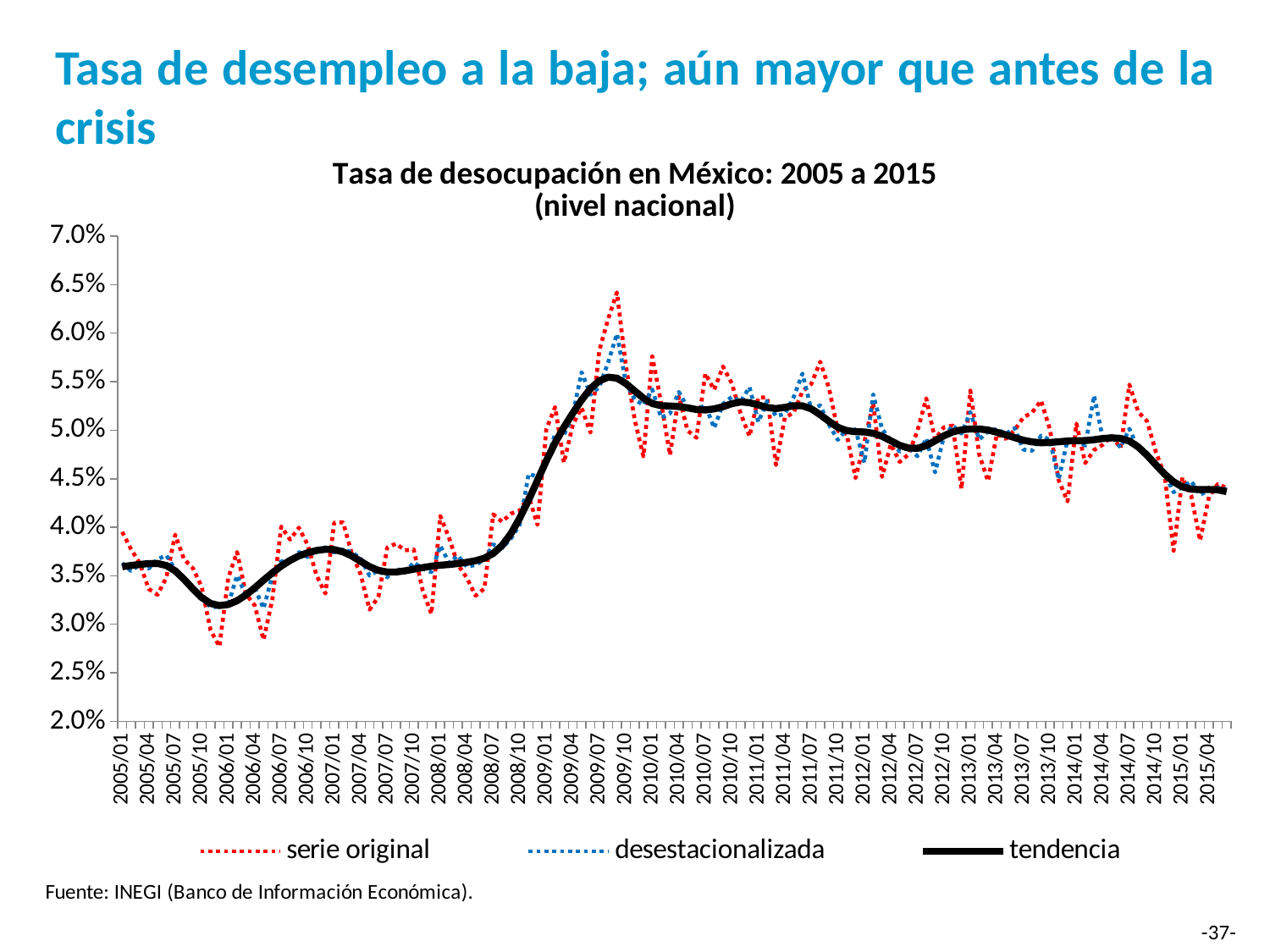

# Tasa de desempleo a la baja; aún mayor que antes de la crisis

### Chart

| Category | serie original | desestacionalizada | tendencia |
|---|---|---|---|
| 2005/01 | 0.0395199787 | 0.03629677139974 | 0.03593482950538 |
| 2005/02 | 0.0377330244 | 0.03549286654349 | 0.03606317377868 |
| 2005/03 | 0.0362707537 | 0.036147445228309996 | 0.036165190685059995 |
| 2005/04 | 0.0336341228 | 0.03573798904389 | 0.03625654885711 |
| 2005/05 | 0.0330369265 | 0.03670185035344 | 0.03626788840332 |
| 2005/06 | 0.034821565 | 0.037102086176159996 | 0.036058731596250004 |
| 2005/07 | 0.039233627 | 0.03561460342081 | 0.03550595936049 |
| 2005/08 | 0.0367007975 | 0.03450240762916 | 0.0346379583673 |
| 2005/09 | 0.03578426 | 0.033443626777060004 | 0.033645423300730004 |
| 2005/10 | 0.0338599539 | 0.03276346761076 | 0.03275872023962 |
| 2005/11 | 0.0293981529 | 0.03178532804809 | 0.03215088360857 |
| 2005/12 | 0.0277001059 | 0.03179664780599 | 0.031927204077270004 |
| 2006/01 | 0.034778687499999995 | 0.03202132261057 | 0.03203928632873 |
| 2006/02 | 0.0374522836 | 0.03504086699329 | 0.032427249870170004 |
| 2006/03 | 0.0331182028 | 0.03299670892209 | 0.033020635167669996 |
| 2006/04 | 0.0319501793 | 0.03374456088863 | 0.03375462792876 |
| 2006/05 | 0.028392612100000002 | 0.031626283268840004 | 0.03454214446885 |
| 2006/06 | 0.0325883338 | 0.03500465979759 | 0.03530251063296 |
| 2006/07 | 0.040074184500000005 | 0.03649240864779 | 0.036000653992720004 |
| 2006/08 | 0.038720604299999996 | 0.036362830394530005 | 0.036589289846390004 |
| 2006/09 | 0.0399579567 | 0.037446840021510004 | 0.03704417085586 |
| 2006/10 | 0.0381798355 | 0.03692208190087 | 0.03737199196177 |
| 2006/11 | 0.0350289521 | 0.03763371736242 | 0.03760666156676 |
| 2006/12 | 0.0331665699 | 0.03794240374066 | 0.03772387715771 |
| 2007/01 | 0.0404674987 | 0.03739886549333 | 0.03769172657119 |
| 2007/02 | 0.04051670760000001 | 0.03768650284726 | 0.03746092064824 |
| 2007/03 | 0.0372676021 | 0.03743911715183 | 0.03703421876126 |
| 2007/04 | 0.0351300819 | 0.0367618081073 | 0.03648348113892 |
| 2007/05 | 0.0315085674 | 0.03501090756531 | 0.03593922669965 |
| 2007/06 | 0.0328199333 | 0.03556555603836 | 0.03555904405108 |
| 2007/07 | 0.0379006856 | 0.03483408205075 | 0.03538238783737 |
| 2007/08 | 0.038310352 | 0.03575460477589 | 0.03538917911319 |
| 2007/09 | 0.037616954699999997 | 0.03532594194246 | 0.035507058759589996 |
| 2007/10 | 0.0377112469 | 0.036374550315869995 | 0.03567317725916 |
| 2007/11 | 0.033540253299999996 | 0.0357382610014 | 0.03584136239848 |
| 2007/12 | 0.031061368699999998 | 0.03537568947842 | 0.03598607265251 |
| 2008/01 | 0.0411706185 | 0.03810472397982 | 0.036086094497440005 |
| 2008/02 | 0.038885932799999995 | 0.03633193159887 | 0.03616072593859 |
| 2008/03 | 0.0361456657 | 0.03707364055982 | 0.03625523693071 |
| 2008/04 | 0.0347955511 | 0.035925532170720004 | 0.03637955259502 |
| 2008/05 | 0.0329491468 | 0.03612009813388 | 0.03654845909544 |
| 2008/06 | 0.0336795461 | 0.03666260154165 | 0.03680774847605 |
| 2008/07 | 0.0413338526 | 0.03821985539056 | 0.03730255534137 |
| 2008/08 | 0.0405671164 | 0.03783729545195 | 0.0381253930781 |
| 2008/09 | 0.041408972100000004 | 0.03883035732227 | 0.039348625287860005 |
| 2008/10 | 0.0417178615 | 0.04028251885859 | 0.040947651242739996 |
| 2008/11 | 0.0432293494 | 0.045499029880309995 | 0.04280104749523 |
| 2008/12 | 0.0402480419 | 0.04521742039987 | 0.04482040766838 |
| 2009/01 | 0.0500904125 | 0.04670256662926 | 0.046854356475510006 |
| 2009/02 | 0.052381731599999995 | 0.04962455793876 | 0.04870349739995 |
| 2009/03 | 0.0466487867 | 0.0495025302011 | 0.05031260565754 |
| 2009/04 | 0.0505535586 | 0.05156430860343 | 0.051761496601069996 |
| 2009/05 | 0.0523171387 | 0.05597746853697 | 0.05310726363401 |
| 2009/06 | 0.049756365100000005 | 0.053667188169350004 | 0.05428774628977 |
| 2009/07 | 0.0582153796 | 0.05443547679905 | 0.05509604824067 |
| 2009/08 | 0.061457045499999995 | 0.05698318752073 | 0.05546068242436 |
| 2009/09 | 0.0641981154 | 0.05993147330996 | 0.05536282665315 |
| 2009/10 | 0.0567001668 | 0.05491555872416 | 0.054814175984959995 |
| 2009/11 | 0.051090116500000005 | 0.053193221696280005 | 0.05405244506594 |
| 2009/12 | 0.047291985800000005 | 0.05259026306497 | 0.05330738610243 |
| 2010/01 | 0.0576104202 | 0.05419483238035 | 0.0527514367427 |
| 2010/02 | 0.052808939099999994 | 0.05127642338301 | 0.05252799300296 |
| 2010/03 | 0.0474399195 | 0.05172792317109 | 0.05249609400211 |
| 2010/04 | 0.0534734688 | 0.053941813409619996 | 0.052434667574149996 |
| 2010/05 | 0.049954717600000004 | 0.05232850505536 | 0.052306350851729994 |
| 2010/06 | 0.0492164306 | 0.052119816202709994 | 0.05213269445569 |
| 2010/07 | 0.0558516833 | 0.05258988009715 | 0.052092300915610006 |
| 2010/08 | 0.0541578641 | 0.05022416596185 | 0.05219780302314 |
| 2010/09 | 0.0565759828 | 0.052698263438249994 | 0.052423125963699996 |
| 2010/10 | 0.05481306080000001 | 0.05343988239662 | 0.05273272453253 |
| 2010/11 | 0.051723595600000005 | 0.05293774538398 | 0.05291122464476 |
| 2010/12 | 0.049369689599999995 | 0.05443835787997 | 0.05283421092701 |
| 2011/01 | 0.053370107400000005 | 0.05085093510013999 | 0.05260348489469 |
| 2011/02 | 0.0533848434 | 0.05299953372936 | 0.05234323995642 |
| 2011/03 | 0.046417399 | 0.05144835735536 | 0.05222756609652 |
| 2011/04 | 0.0513063631 | 0.05168176362956 | 0.052357858945059996 |
| 2011/05 | 0.051807634 | 0.053411349894900005 | 0.05252462637911 |
| 2011/06 | 0.0540078705 | 0.05583983482847 | 0.0525095430031 |
| 2011/07 | 0.0547711851 | 0.05208349526331 | 0.05219648220384 |
| 2011/08 | 0.0570524018 | 0.05256542885691 | 0.051597191975629994 |
| 2011/09 | 0.0543238833 | 0.05054999393286 | 0.05090914503998 |
| 2011/10 | 0.049933989399999996 | 0.04900616389749 | 0.05029964421763 |
| 2011/11 | 0.0496127892 | 0.05009809431625 | 0.04995889132123 |
| 2011/12 | 0.045068053299999994 | 0.050076336038409996 | 0.04984848308996 |
| 2012/01 | 0.0487974373 | 0.04664271405294 | 0.049817854408809994 |
| 2012/02 | 0.052801078099999996 | 0.05369086961988 | 0.04968733497241 |
| 2012/03 | 0.0451848892 | 0.050121666501039996 | 0.049377354773580004 |
| 2012/04 | 0.04857985099999999 | 0.0489275309463 | 0.04890843670365 |
| 2012/05 | 0.046736979 | 0.0477919341922 | 0.04844041156535 |
| 2012/06 | 0.047513260099999996 | 0.04829401783553 | 0.048166323049250004 |
| 2012/07 | 0.049920287300000005 | 0.047319601888209994 | 0.048138682238000004 |
| 2012/08 | 0.0532777829 | 0.04916387588657 | 0.048414595507989995 |
| 2012/09 | 0.0490520453 | 0.045651348872220006 | 0.04890470620647 |
| 2012/10 | 0.0503047598 | 0.0493357918028 | 0.04942256554776 |
| 2012/11 | 0.050476489799999996 | 0.050485658757709995 | 0.049821555021900006 |
| 2012/12 | 0.0439544582 | 0.049655998830429995 | 0.05003936213905 |
| 2013/01 | 0.0540787857 | 0.051863777057259995 | 0.05013034800813 |
| 2013/02 | 0.0475052305 | 0.04904875828965 | 0.050128092214600004 |
| 2013/03 | 0.0447565818 | 0.04987513661215 | 0.05002138716208 |
| 2013/04 | 0.0496199892 | 0.05013638384571 | 0.04979588188093 |
| 2013/05 | 0.0491098239 | 0.04961554798659 | 0.049525453945109994 |
| 2013/06 | 0.0499953497 | 0.05021564938044001 | 0.04923792135685 |
| 2013/07 | 0.051315858299999996 | 0.048006269732889996 | 0.04897027121195 |
| 2013/08 | 0.0518310622 | 0.04789437796165 | 0.04879535797673 |
| 2013/09 | 0.05305093 | 0.049432032412640006 | 0.04870798072776 |
| 2013/10 | 0.050097837299999996 | 0.04900292889261 | 0.04873683012893 |
| 2013/11 | 0.044846217800000004 | 0.04491018392091 | 0.048807686167249995 |
| 2013/12 | 0.0426655125 | 0.04901742656295 | 0.048889175852609996 |
| 2014/01 | 0.050685195700000005 | 0.048992129163209996 | 0.048918638850249996 |
| 2014/02 | 0.0466156322 | 0.04841599646538999 | 0.04893488418963 |
| 2014/03 | 0.047961066700000006 | 0.05356982893614 | 0.049020153372840006 |
| 2014/04 | 0.0485187491 | 0.04911253653059 | 0.049146838121179995 |
| 2014/05 | 0.0494215861 | 0.049429305595360004 | 0.04921365742663 |
| 2014/06 | 0.0481508621 | 0.04821218579581 | 0.04916155464099 |
| 2014/07 | 0.0547044354 | 0.05014799233587999 | 0.048878564908779995 |
| 2014/08 | 0.0518894986 | 0.04807610751345 | 0.04827232299195 |
| 2014/09 | 0.050922036999999996 | 0.047656459444579996 | 0.04741230588938 |
| 2014/10 | 0.047754956 | 0.046511733020049996 | 0.04643312597257 |
| 2014/11 | 0.0452768527 | 0.04548327341536 | 0.04547066573514 |
| 2014/12 | 0.037574058300000004 | 0.043614770029379996 | 0.04468172373845 |
| 2015/01 | 0.0451312553 | 0.04415787410998 | 0.04416639485388 |
| 2015/02 | 0.0432517157 | 0.04473917201981 | 0.04392987560086001 |
| 2015/03 | 0.0386297662 | 0.043352952673259997 | 0.04387672435123 |
| 2015/04 | 0.0431373113 | 0.04380081773607 | 0.04389801000951 |
| 2015/05 | 0.044461317400000006 | 0.04409027927393 | 0.04385478532346 |
| 2015/06 | 0.044052392200000005 | 0.04391545767684 | 0.04367483390114 |
-37-